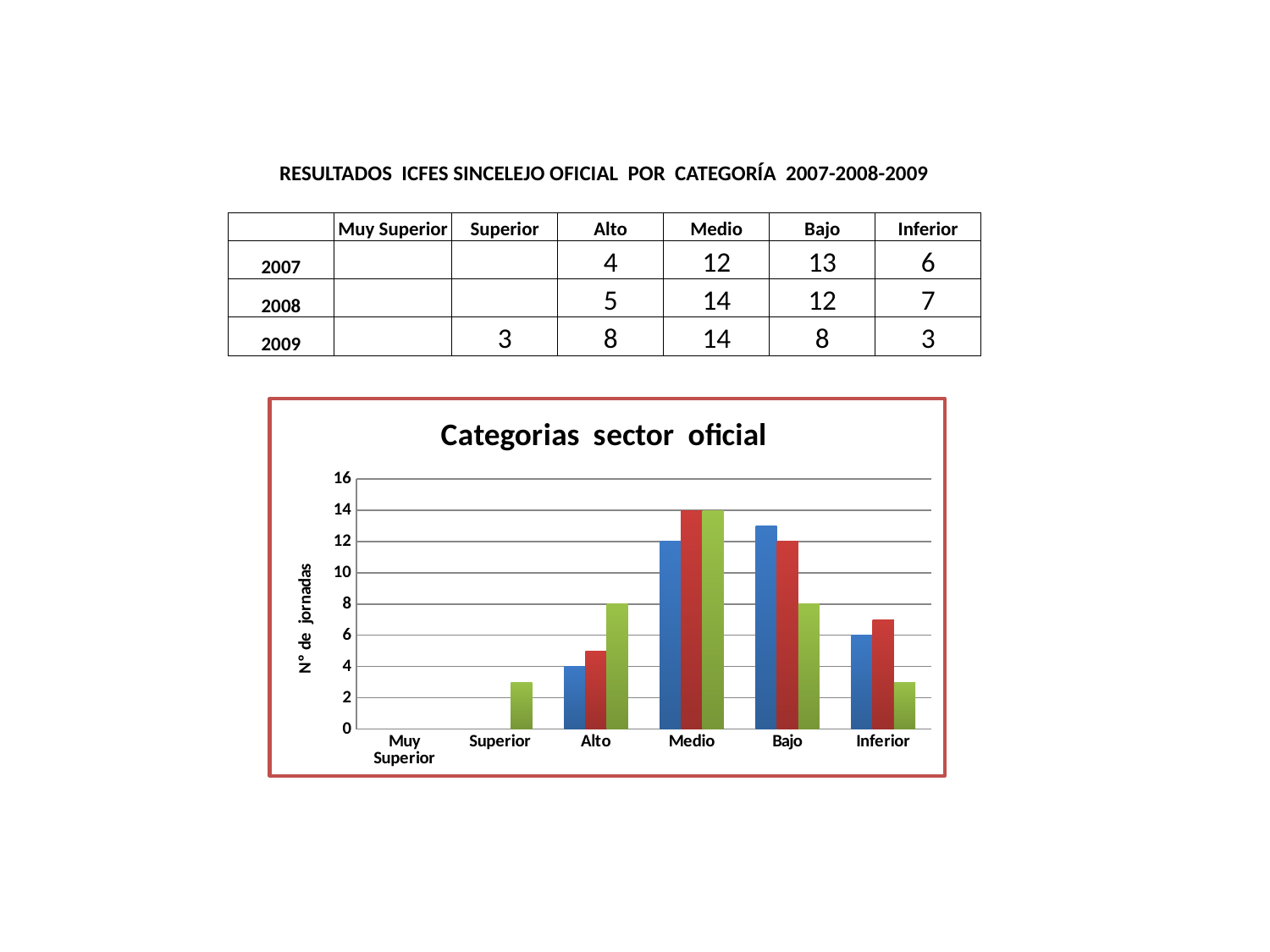

| RESULTADOS ICFES SINCELEJO OFICIAL POR CATEGORÍA 2007-2008-2009 |  |  |  |  |  |  |
| --- | --- | --- | --- | --- | --- | --- |
|  |  |  |  |  |  |  |
|  | Muy Superior | Superior | Alto | Medio | Bajo | Inferior |
| 2007 |  |  | 4 | 12 | 13 | 6 |
| 2008 |  |  | 5 | 14 | 12 | 7 |
| 2009 |  | 3 | 8 | 14 | 8 | 3 |

### Chart: Categorias  sector  oficial

| Category | 2007 | 2008 | 2009 |
|---|---|---|---|
| Muy Superior | None | None | None |
| Superior | None | None | 3.0 |
| Alto | 4.0 | 5.0 | 8.0 |
| Medio | 12.0 | 14.0 | 14.0 |
| Bajo | 13.0 | 12.0 | 8.0 |
| Inferior | 6.0 | 7.0 | 3.0 |